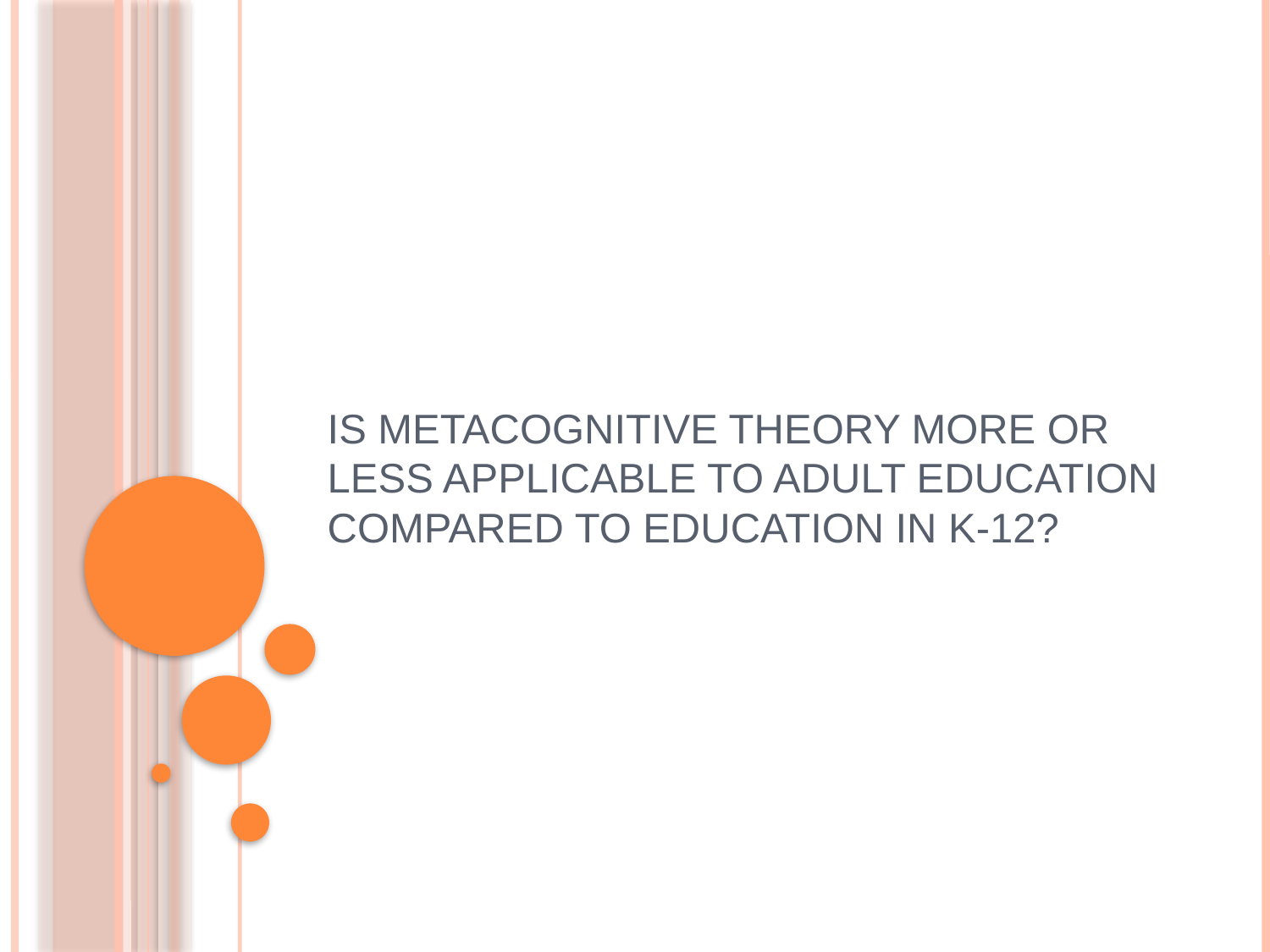

# Is metacognitive theory more or less applicable to adult education compared to education in k-12?